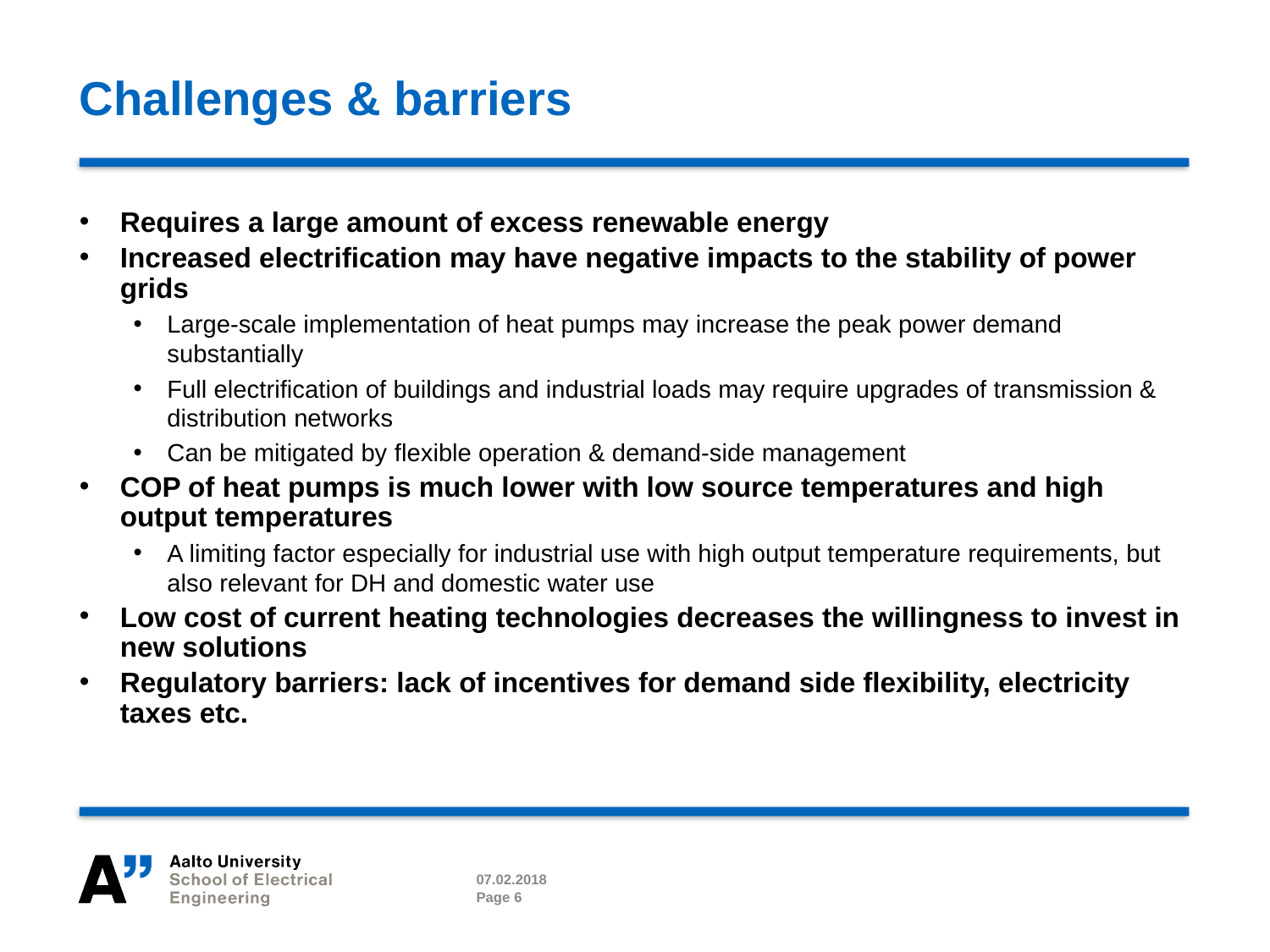

# Challenges & barriers
Requires a large amount of excess renewable energy
Increased electrification may have negative impacts to the stability of power grids
Large-scale implementation of heat pumps may increase the peak power demand substantially
Full electrification of buildings and industrial loads may require upgrades of transmission & distribution networks
Can be mitigated by flexible operation & demand-side management
COP of heat pumps is much lower with low source temperatures and high output temperatures
A limiting factor especially for industrial use with high output temperature requirements, but also relevant for DH and domestic water use
Low cost of current heating technologies decreases the willingness to invest in new solutions
Regulatory barriers: lack of incentives for demand side flexibility, electricity taxes etc.

07.02.2018
Page 6